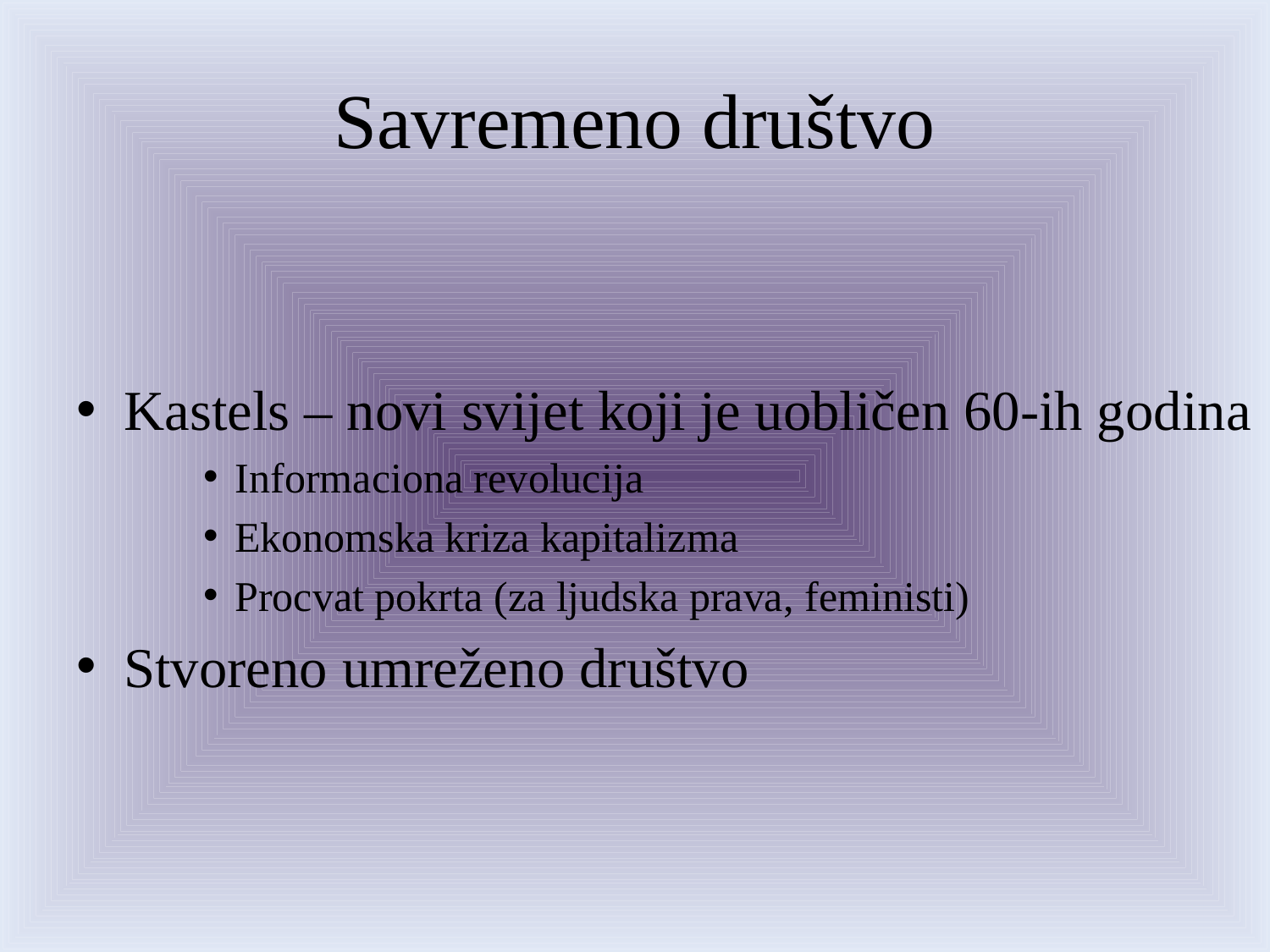

# Savremeno društvo
Kastels – novi svijet koji je uobličen 60-ih godina
Informaciona revolucija
Ekonomska kriza kapitalizma
Procvat pokrta (za ljudska prava, feministi)
Stvoreno umreženo društvo